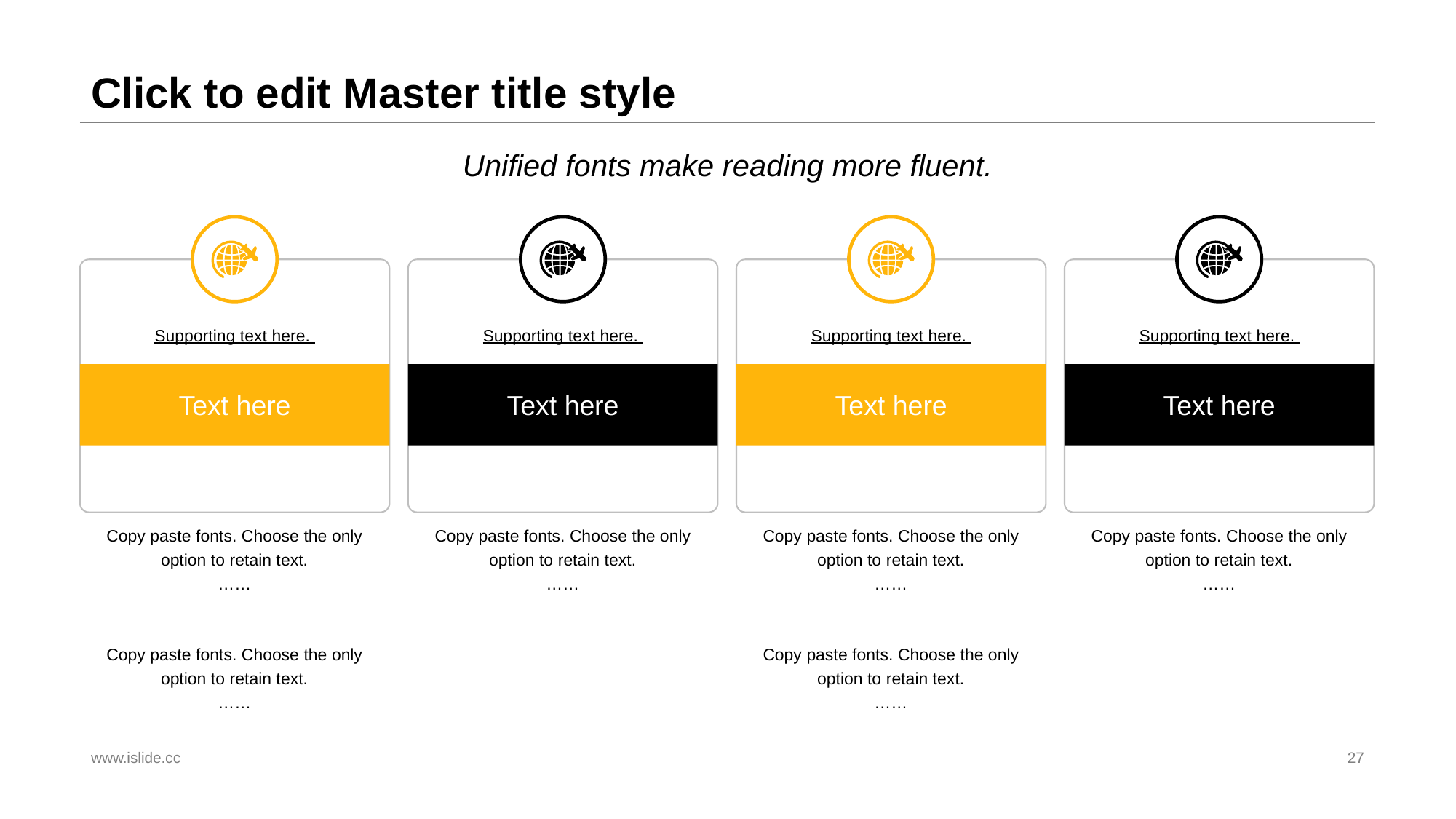

# Click to edit Master title style
Unified fonts make reading more fluent.

Supporting text here.
Text here

Supporting text here.
Text here

Supporting text here.
Text here

Supporting text here.
Text here
Copy paste fonts. Choose the only option to retain text.
……
Copy paste fonts. Choose the only option to retain text.
……
Copy paste fonts. Choose the only option to retain text.
……
Copy paste fonts. Choose the only option to retain text.
……
Copy paste fonts. Choose the only option to retain text.
……
Copy paste fonts. Choose the only option to retain text.
……
www.islide.cc
27